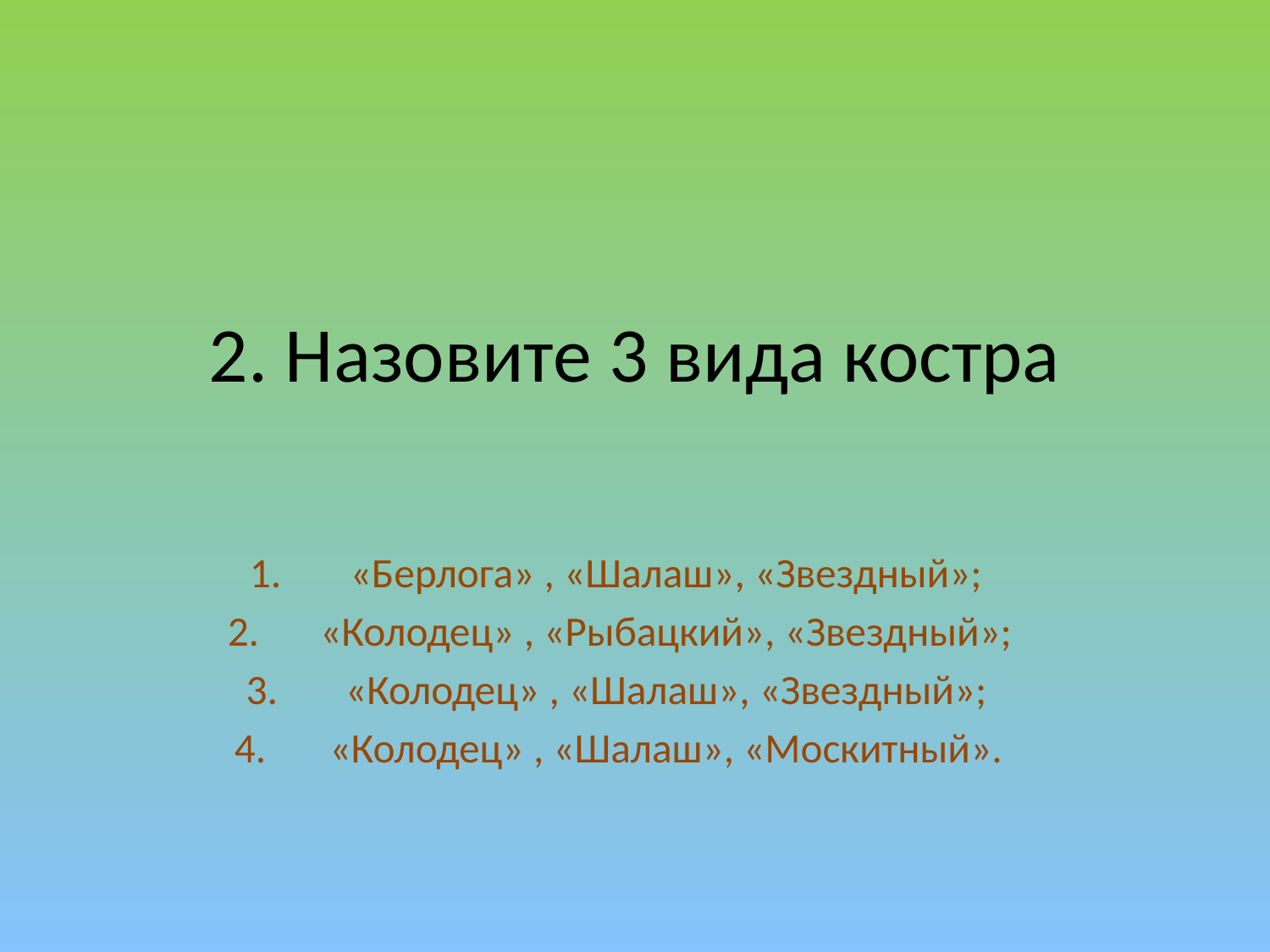

# 2. Назовите 3 вида костра
«Берлога» , «Шалаш», «Звездный»;
«Колодец» , «Рыбацкий», «Звездный»;
«Колодец» , «Шалаш», «Звездный»;
«Колодец» , «Шалаш», «Москитный».